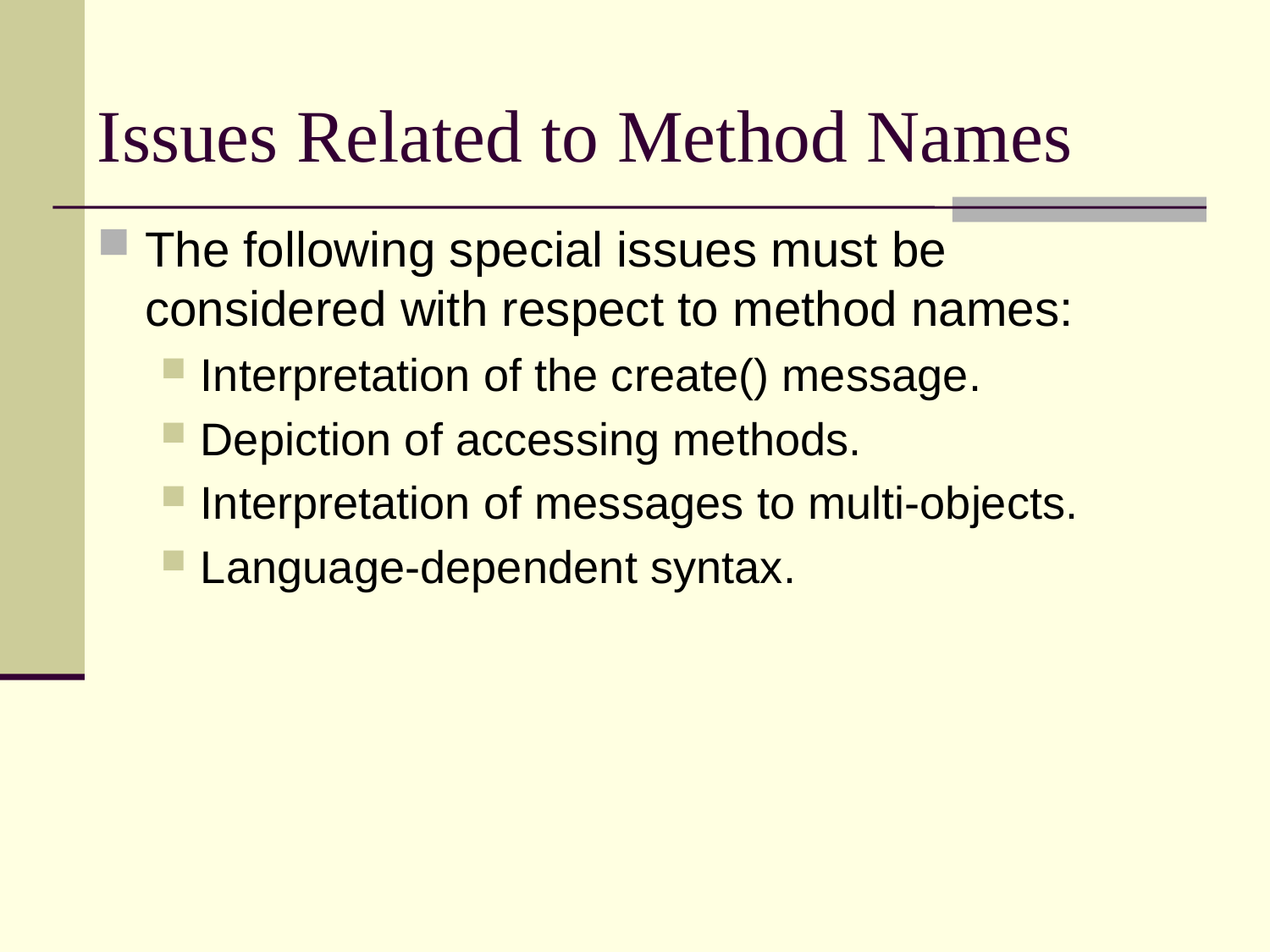

# Issues Related to Method Names
The following special issues must be considered with respect to method names:
Interpretation of the create() message.
Depiction of accessing methods.
Interpretation of messages to multi-objects.
Language-dependent syntax.